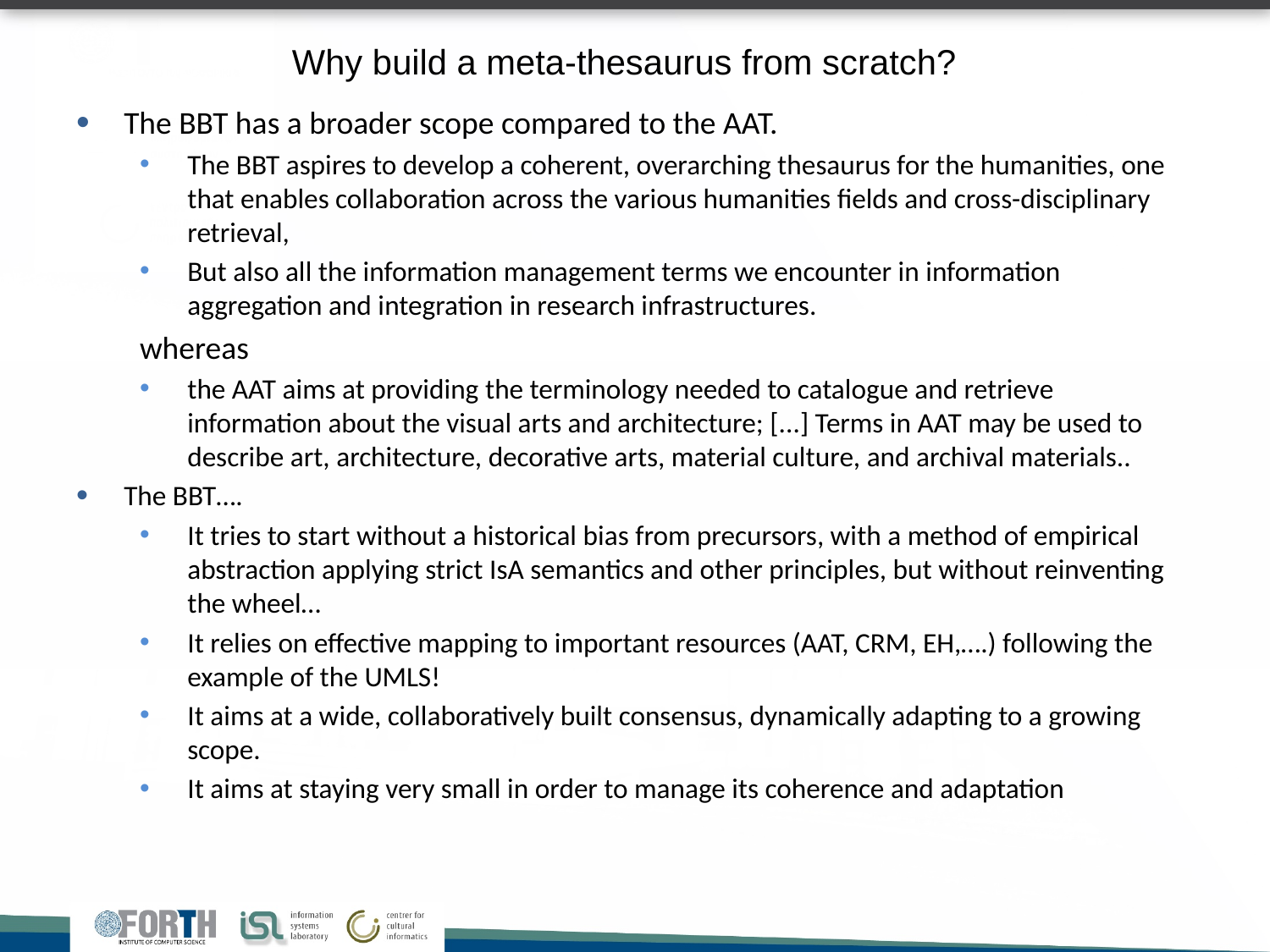

# Why build a meta-thesaurus from scratch?
The BBT has a broader scope compared to the AAT.
The BBT aspires to develop a coherent, overarching thesaurus for the humanities, one that enables collaboration across the various humanities fields and cross-disciplinary retrieval,
But also all the information management terms we encounter in information aggregation and integration in research infrastructures.
whereas
the AAT aims at providing the terminology needed to catalogue and retrieve information about the visual arts and architecture; [...] Terms in AAT may be used to describe art, architecture, decorative arts, material culture, and archival materials..
The BBT….
It tries to start without a historical bias from precursors, with a method of empirical abstraction applying strict IsA semantics and other principles, but without reinventing the wheel…
It relies on effective mapping to important resources (AAT, CRM, EH,….) following the example of the UMLS!
It aims at a wide, collaboratively built consensus, dynamically adapting to a growing scope.
It aims at staying very small in order to manage its coherence and adaptation